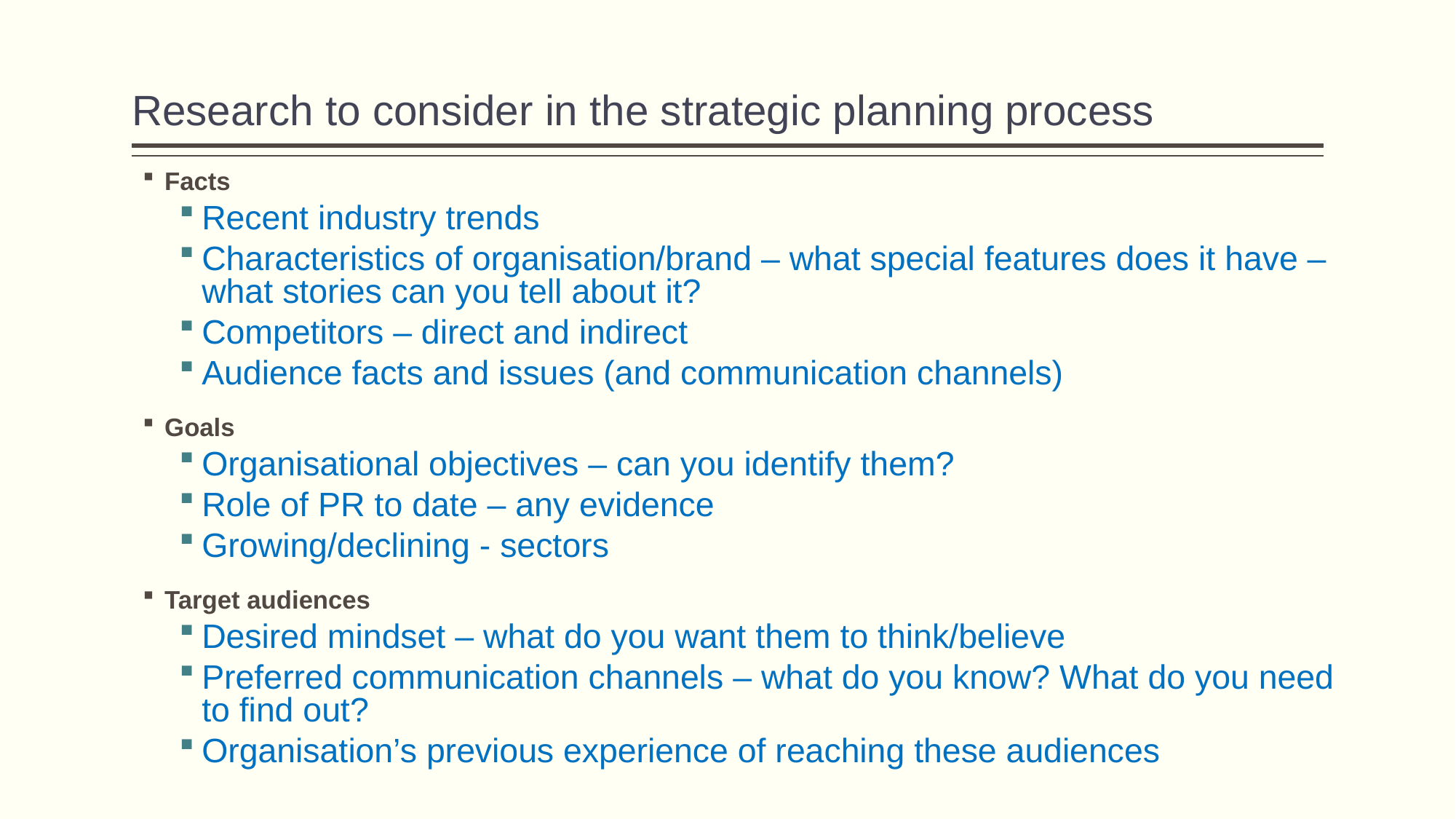

# Research to consider in the strategic planning process
Facts
Recent industry trends
Characteristics of organisation/brand – what special features does it have – what stories can you tell about it?
Competitors – direct and indirect
Audience facts and issues (and communication channels)
Goals
Organisational objectives – can you identify them?
Role of PR to date – any evidence
Growing/declining - sectors
Target audiences
Desired mindset – what do you want them to think/believe
Preferred communication channels – what do you know? What do you need to find out?
Organisation’s previous experience of reaching these audiences